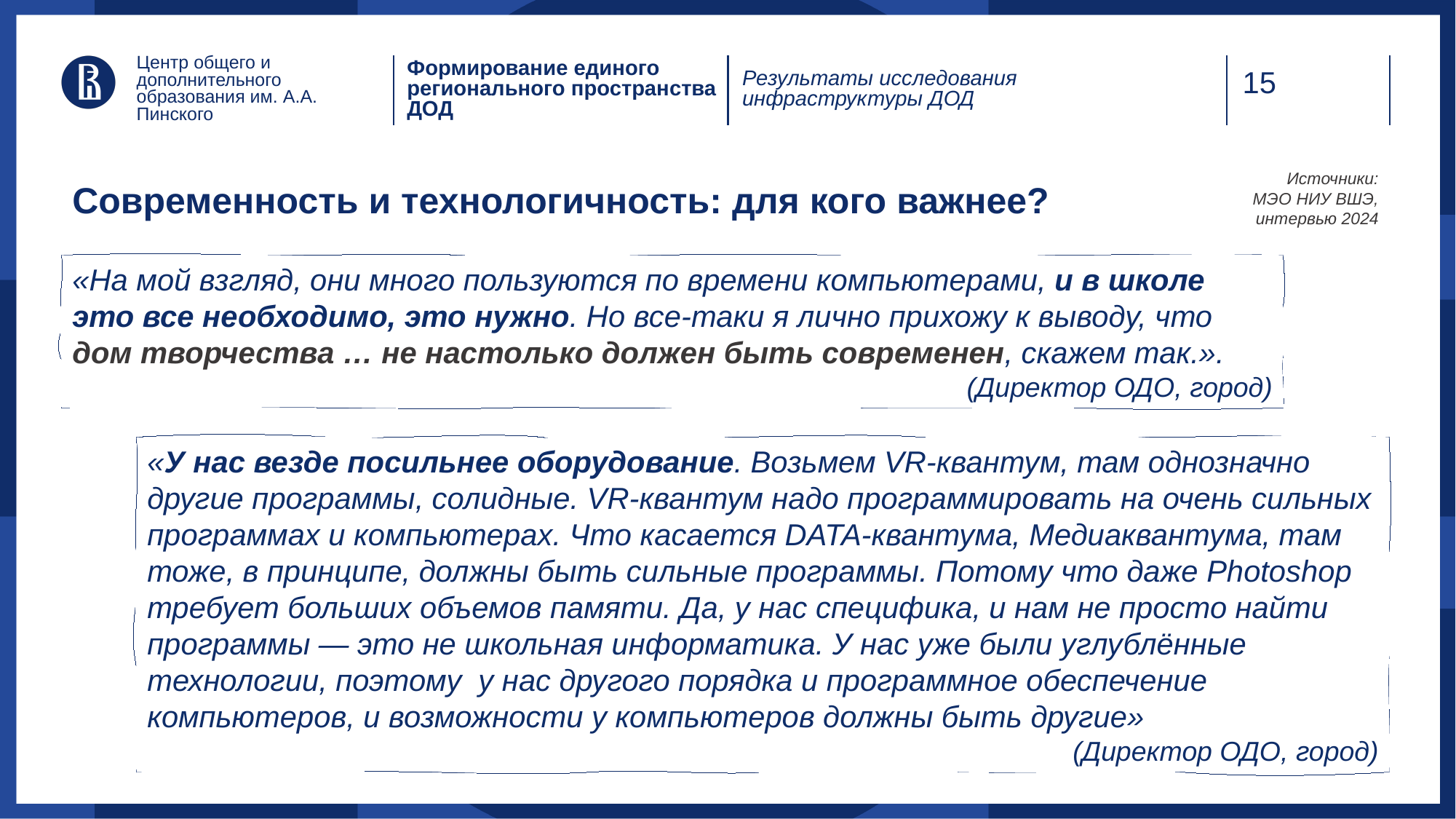

Центр общего и дополнительного образования им. А.А. Пинского
Формирование единого регионального пространства ДОД
Результаты исследования
инфраструктуры ДОД
Источники: МЭО НИУ ВШЭ, интервью 2024
Современность и технологичность: для кого важнее?
«На мой взгляд, они много пользуются по времени компьютерами, и в школе это все необходимо, это нужно. Но все-таки я лично прихожу к выводу, что дом творчества … не настолько должен быть современен, скажем так.».
(Директор ОДО, город)
«У нас везде посильнее оборудование. Возьмем VR-квантум, там однозначно другие программы, солидные. VR-квантум надо программировать на очень сильных программах и компьютерах. Что касается DATA-квантума, Медиаквантума, там тоже, в принципе, должны быть сильные программы. Потому что даже Photoshop требует больших объемов памяти. Да, у нас специфика, и нам не просто найти программы — это не школьная информатика. У нас уже были углублённые технологии, поэтому  у нас другого порядка и программное обеспечение компьютеров, и возможности у компьютеров должны быть другие»
(Директор ОДО, город)